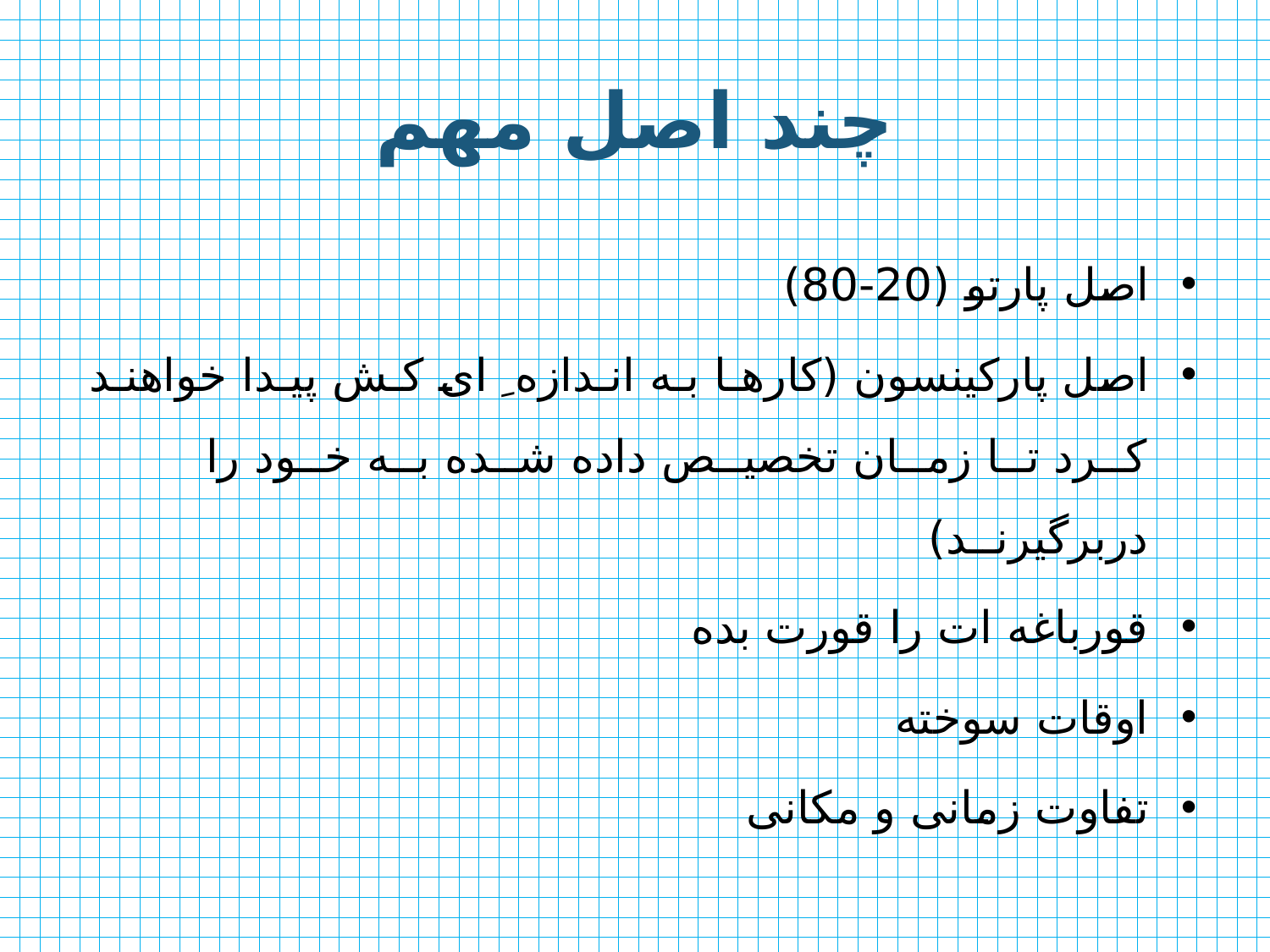

# چند اصل مهم
اصل پارتو (20-80)
اصل پارکینسون (کارهـا بـه انـدازه ِ ای کـش پیـدا خواهنـد
کــرد تــا زمــان تخصیــص داده شــده بــه خــود را دربرگیرنــد)
قورباغه ات را قورت بده
اوقات سوخته
تفاوت زمانی و مکانی